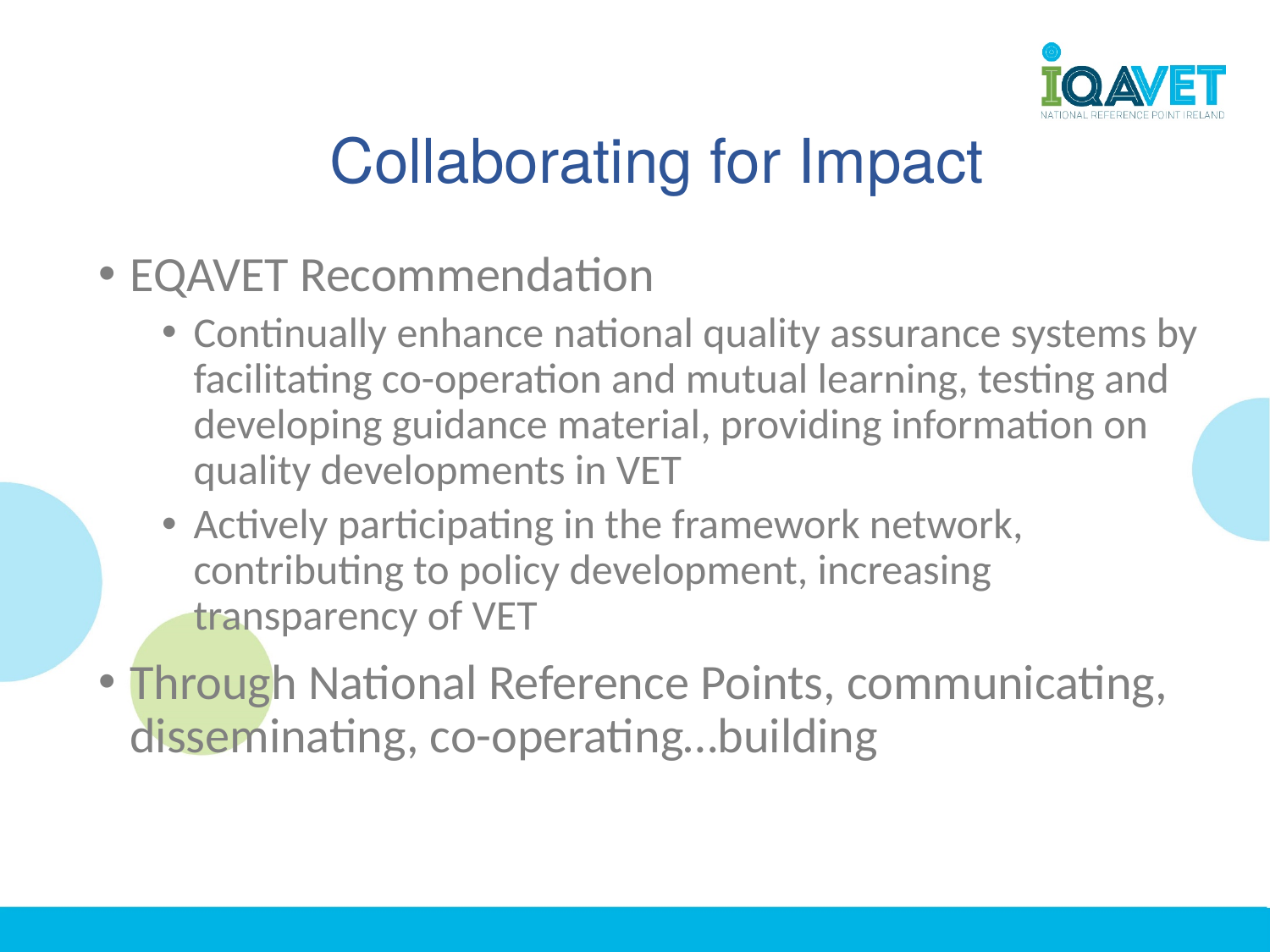

# Collaborating for Impact
EQAVET Recommendation
Continually enhance national quality assurance systems by facilitating co-operation and mutual learning, testing and developing guidance material, providing information on quality developments in VET
Actively participating in the framework network, contributing to policy development, increasing transparency of VET
Through National Reference Points, communicating, disseminating, co-operating…building